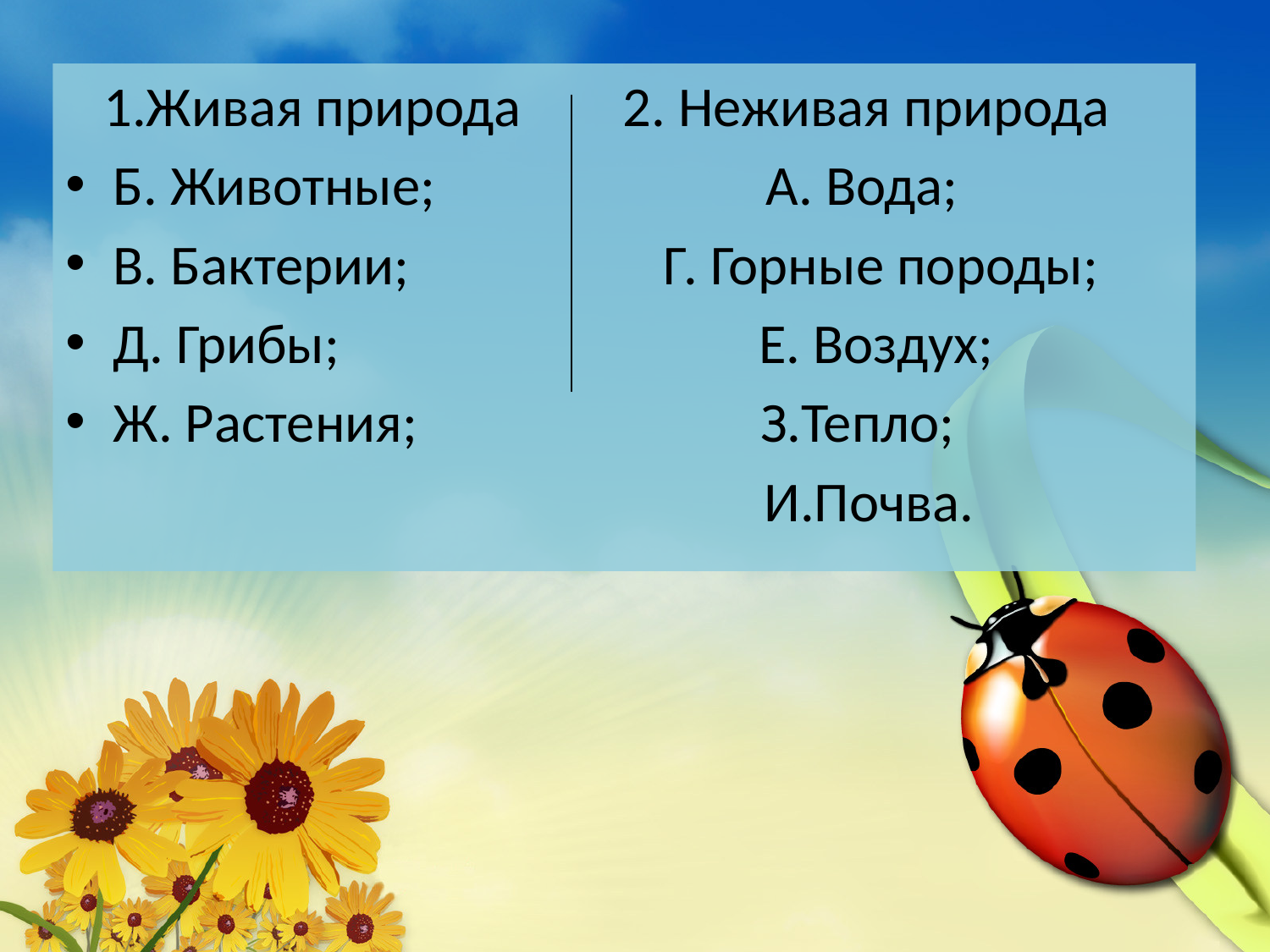

1.Живая природа        2. Неживая природа
Б. Животные;                          А. Вода;
В. Бактерии;                    Г. Горные породы;
Д. Грибы;                                 Е. Воздух;
Ж. Растения;                           З.Тепло;
                                                       И.Почва.